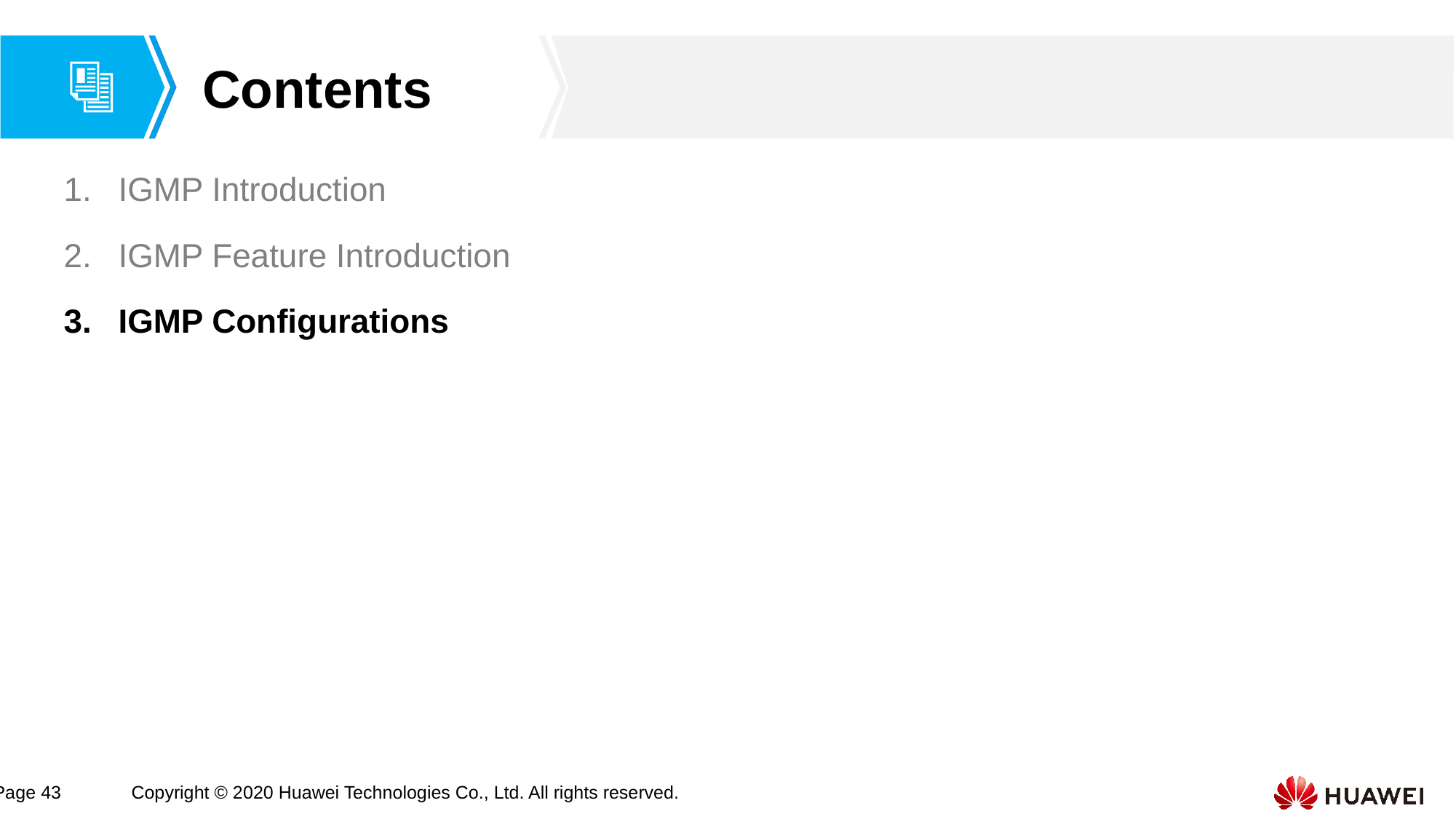

IGMP Introduction
IGMP Feature Introduction
IGMP Configurations